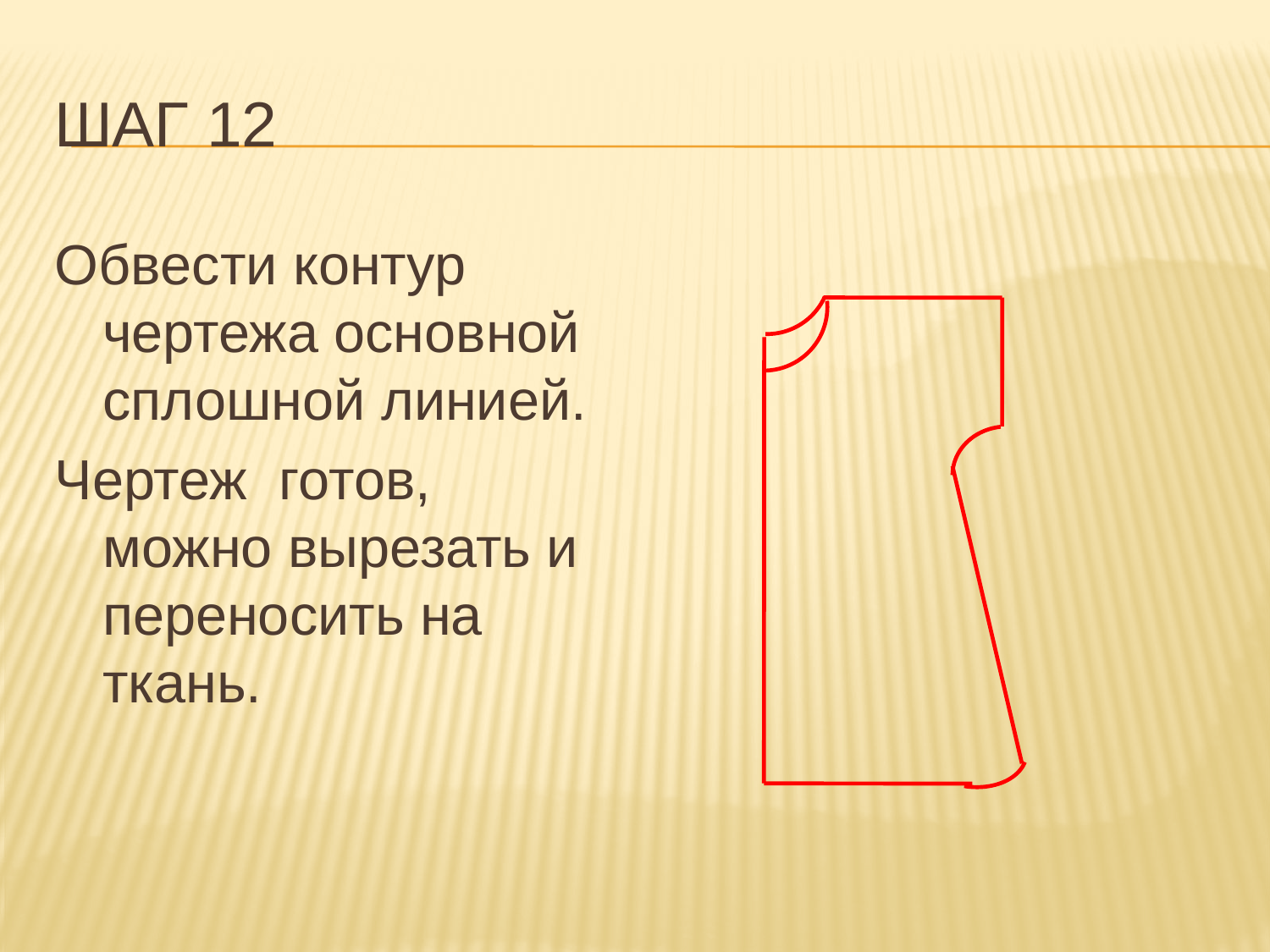

# Шаг 12

Обвести контур чертежа основной сплошной линией.
Чертеж  готов, можно вырезать и переносить на ткань.